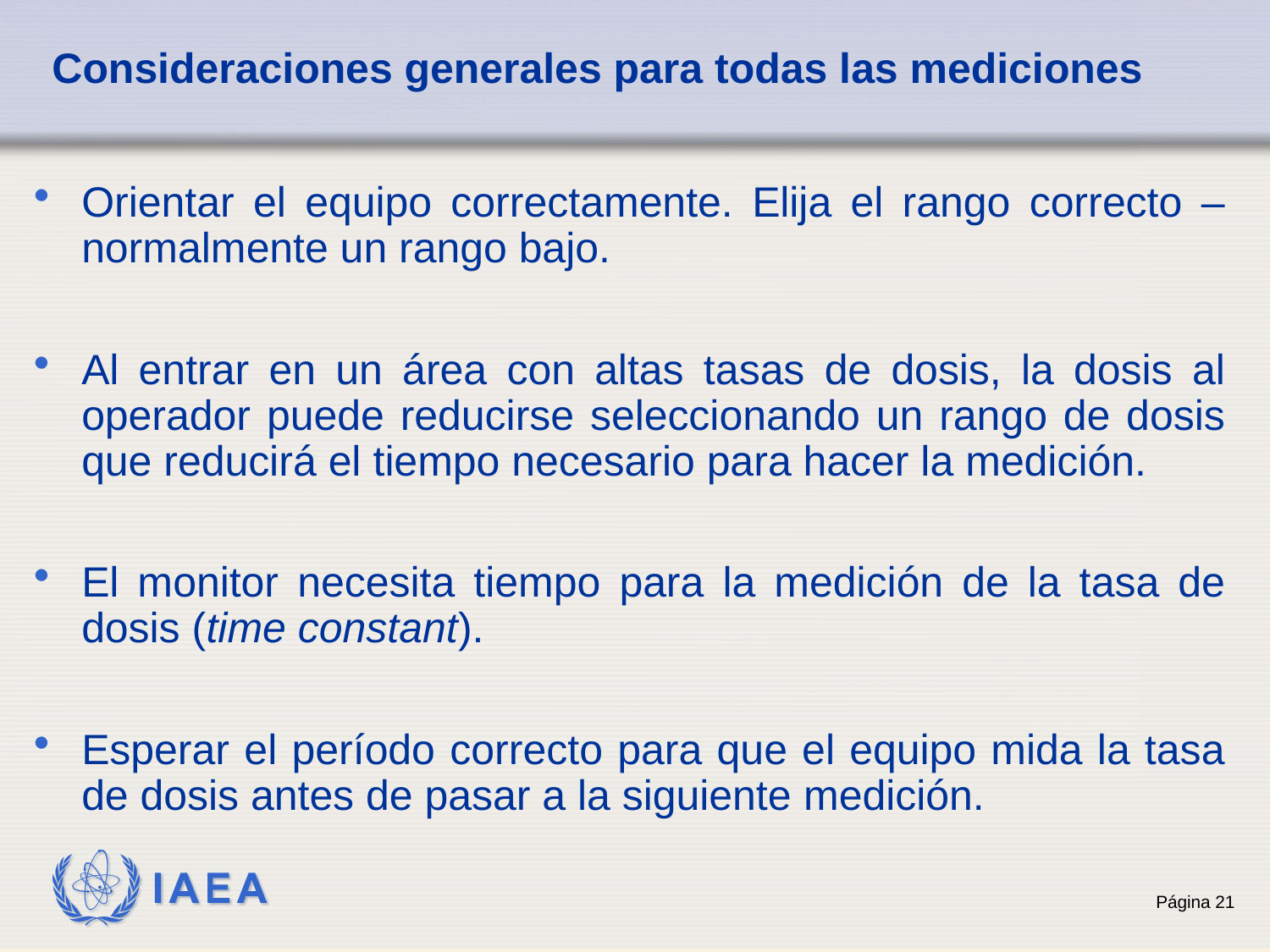

# Consideraciones generales para todas las mediciones

Orientar el equipo correctamente. Elija el rango correcto – normalmente un rango bajo.

Al entrar en un área con altas tasas de dosis, la dosis al operador puede reducirse seleccionando un rango de dosis que reducirá el tiempo necesario para hacer la medición.

El monitor necesita tiempo para la medición de la tasa de dosis (time constant).

Esperar el período correcto para que el equipo mida la tasa de dosis antes de pasar a la siguiente medición.
21